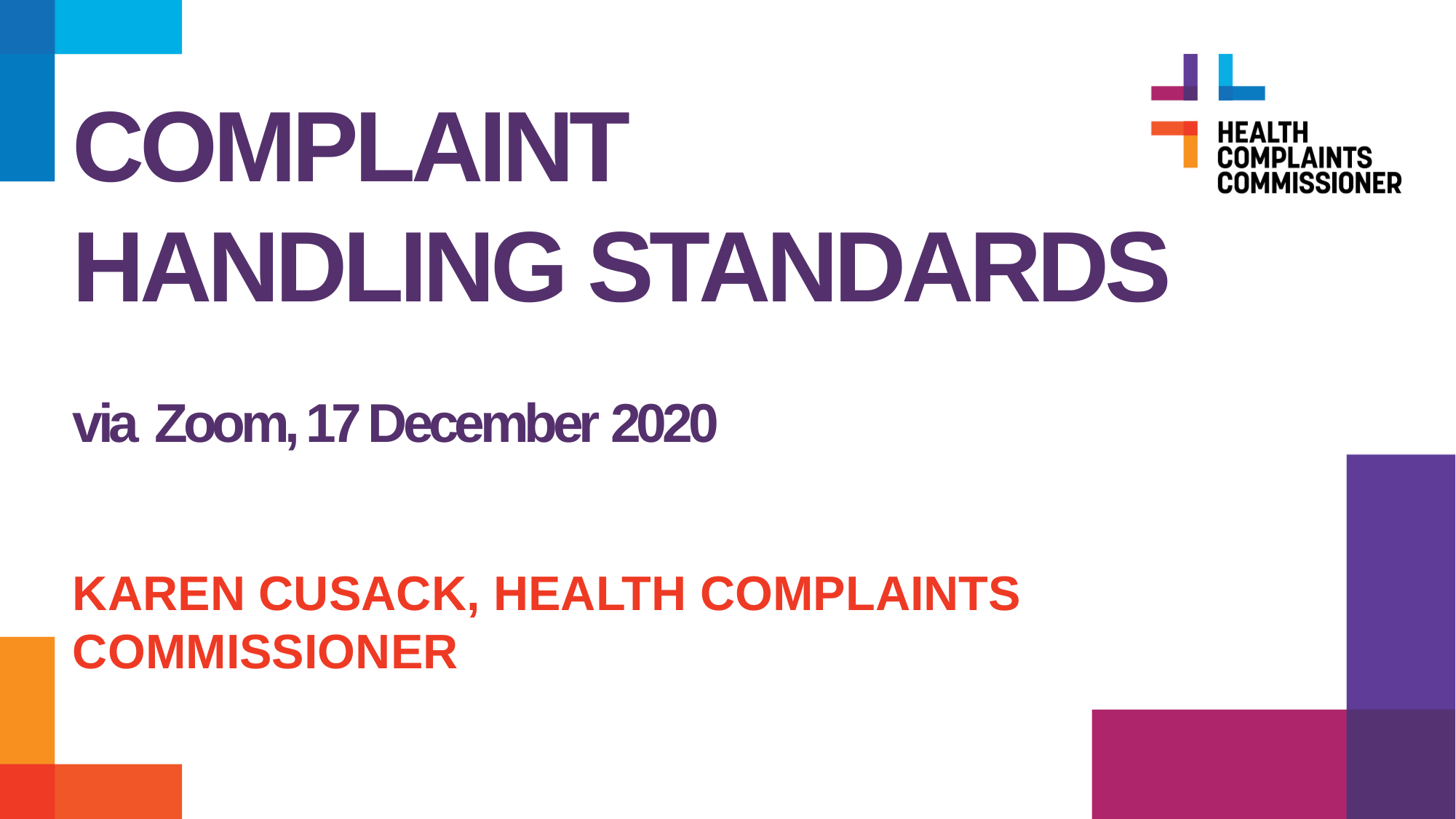

# Complaint handling standards via Zoom, 17 December 2020 Karen Cusack, health complaints commissioner